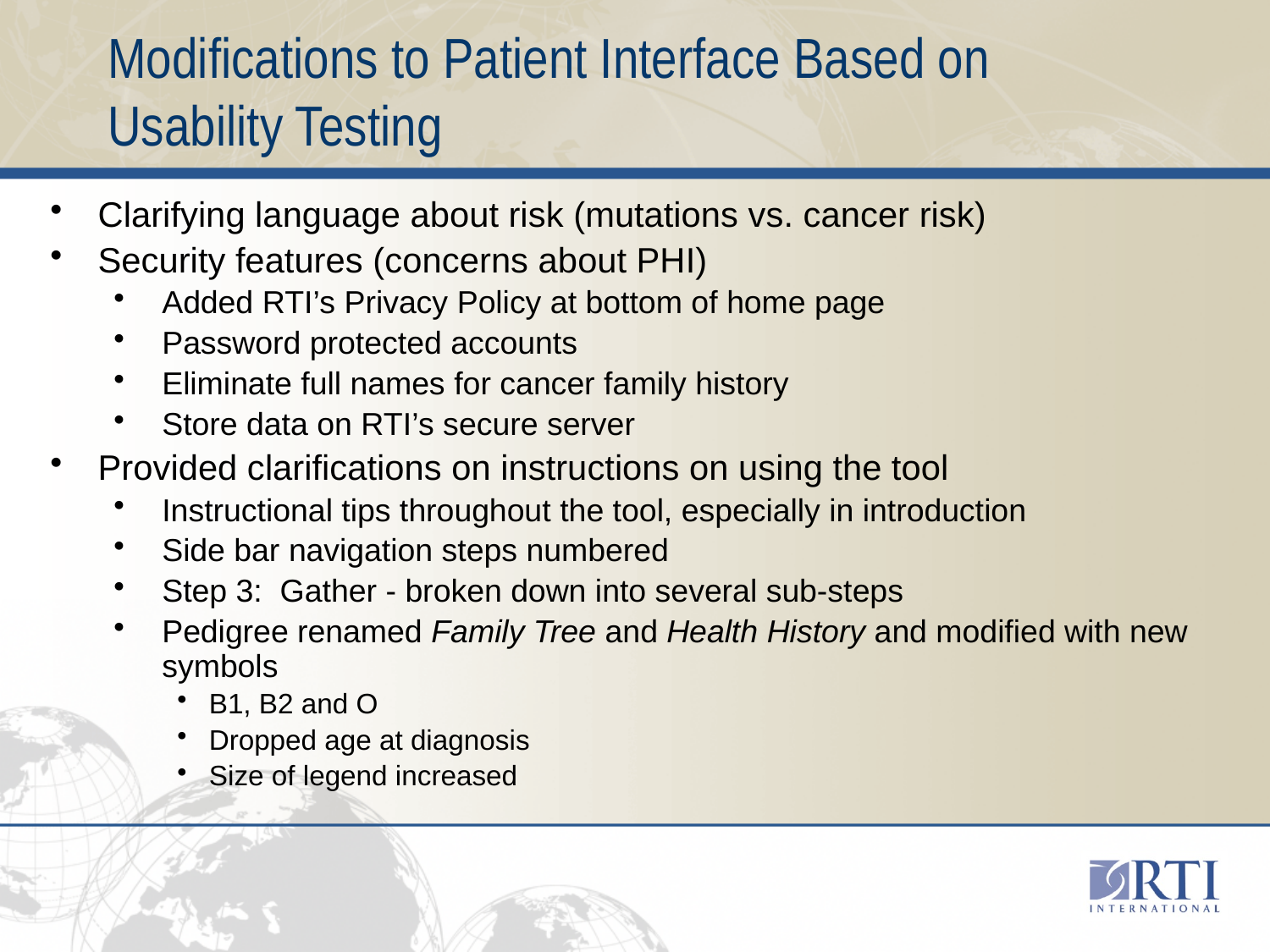

# Modifications to Patient Interface Based on Usability Testing
Clarifying language about risk (mutations vs. cancer risk)
Security features (concerns about PHI)
Added RTI’s Privacy Policy at bottom of home page
Password protected accounts
Eliminate full names for cancer family history
Store data on RTI’s secure server
Provided clarifications on instructions on using the tool
Instructional tips throughout the tool, especially in introduction
Side bar navigation steps numbered
Step 3:  Gather - broken down into several sub-steps
Pedigree renamed Family Tree and Health History and modified with new symbols
B1, B2 and O
Dropped age at diagnosis
Size of legend increased